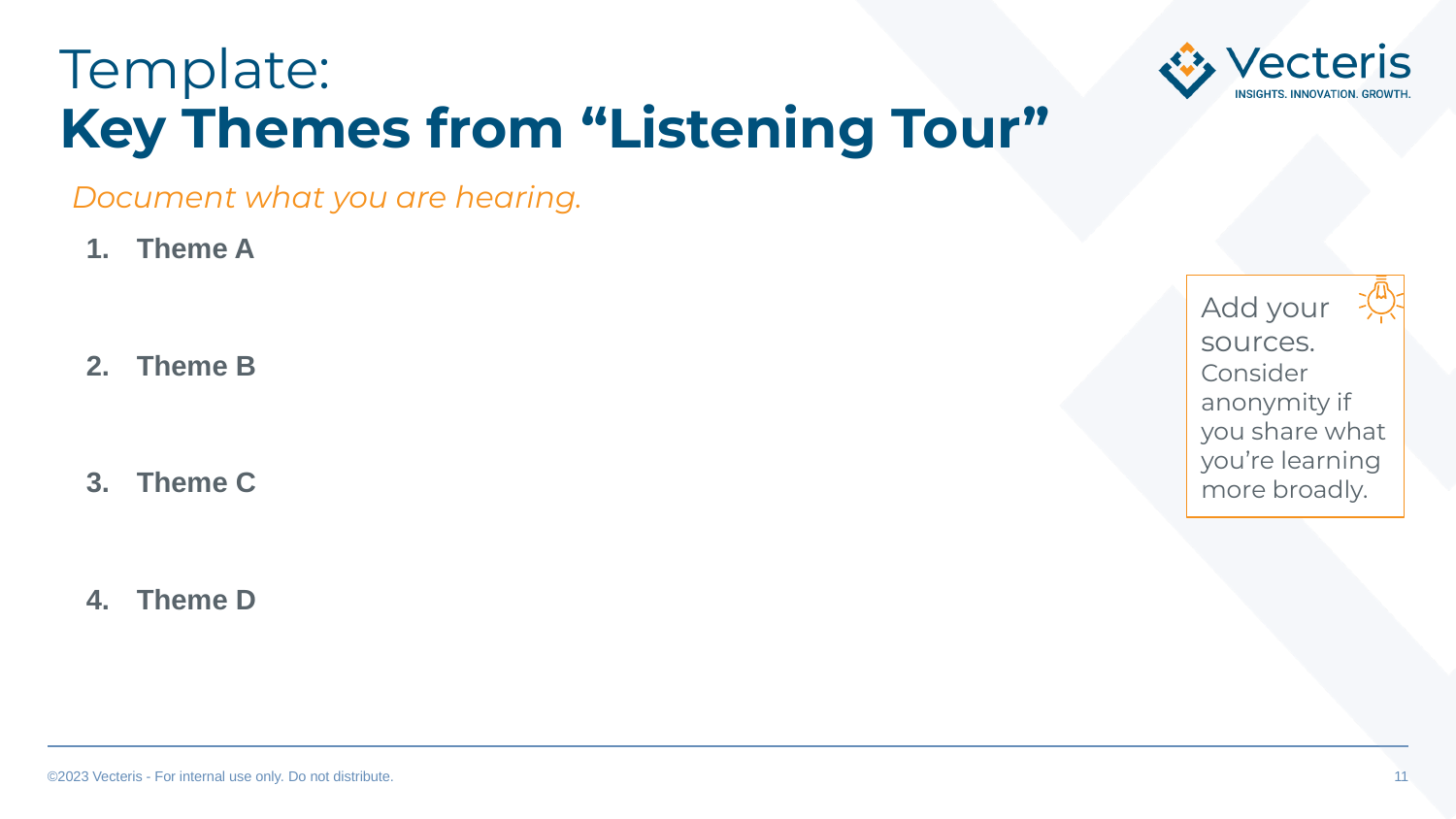

# Template:
Key Themes from “Listening Tour”
Document what you are hearing.
Theme A

Theme B

Theme C

Theme D

Add your
sources. Consider anonymity if you share what you’re learning more broadly.